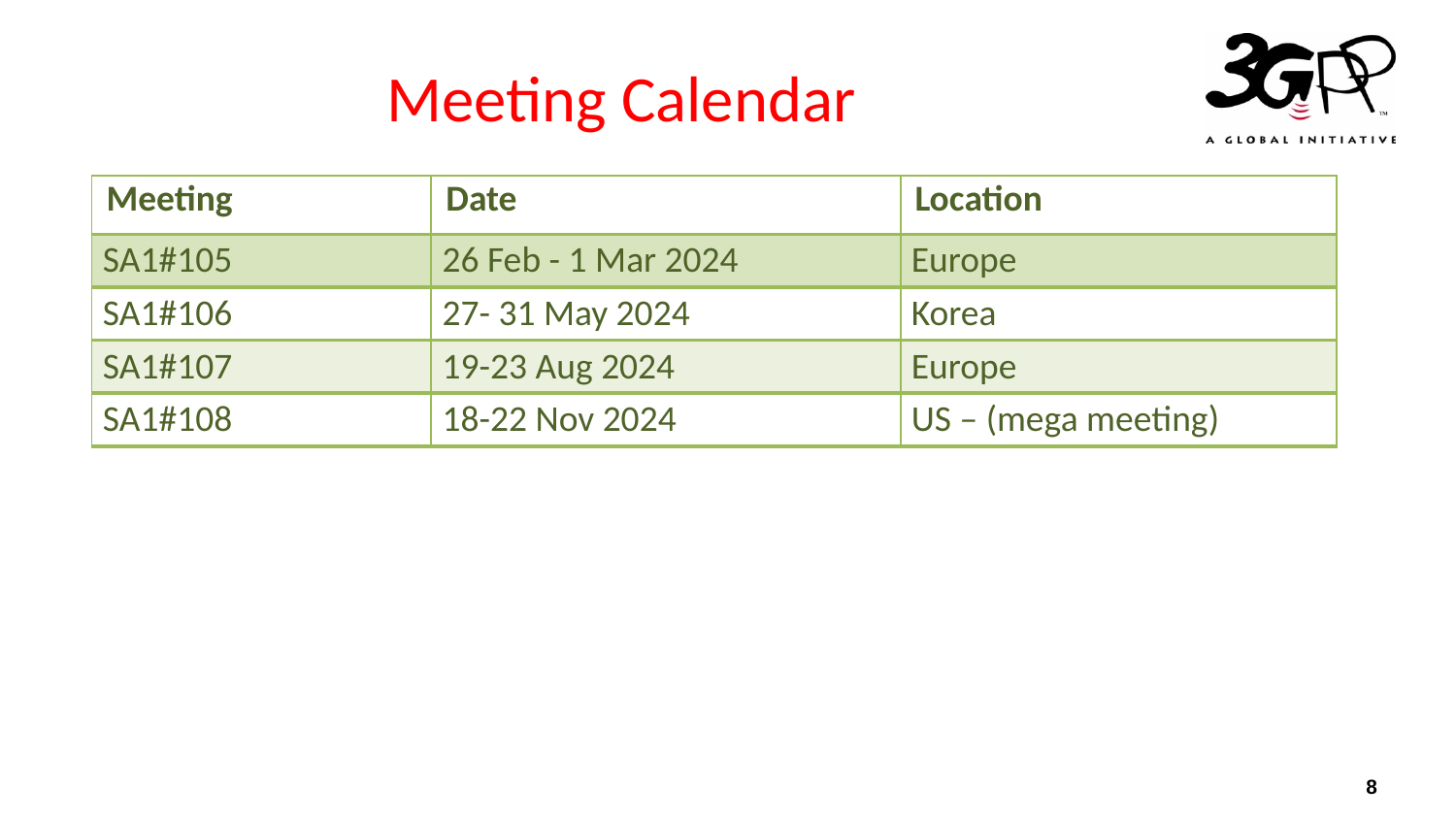

# Meeting Calendar
| Meeting | Date | Location |
| --- | --- | --- |
| SA1#105 | 26 Feb - 1 Mar 2024 | Europe |
| SA1#106 | 27- 31 May 2024 | Korea |
| SA1#107 | 19-23 Aug 2024 | Europe |
| SA1#108 | 18-22 Nov 2024 | US – (mega meeting) |